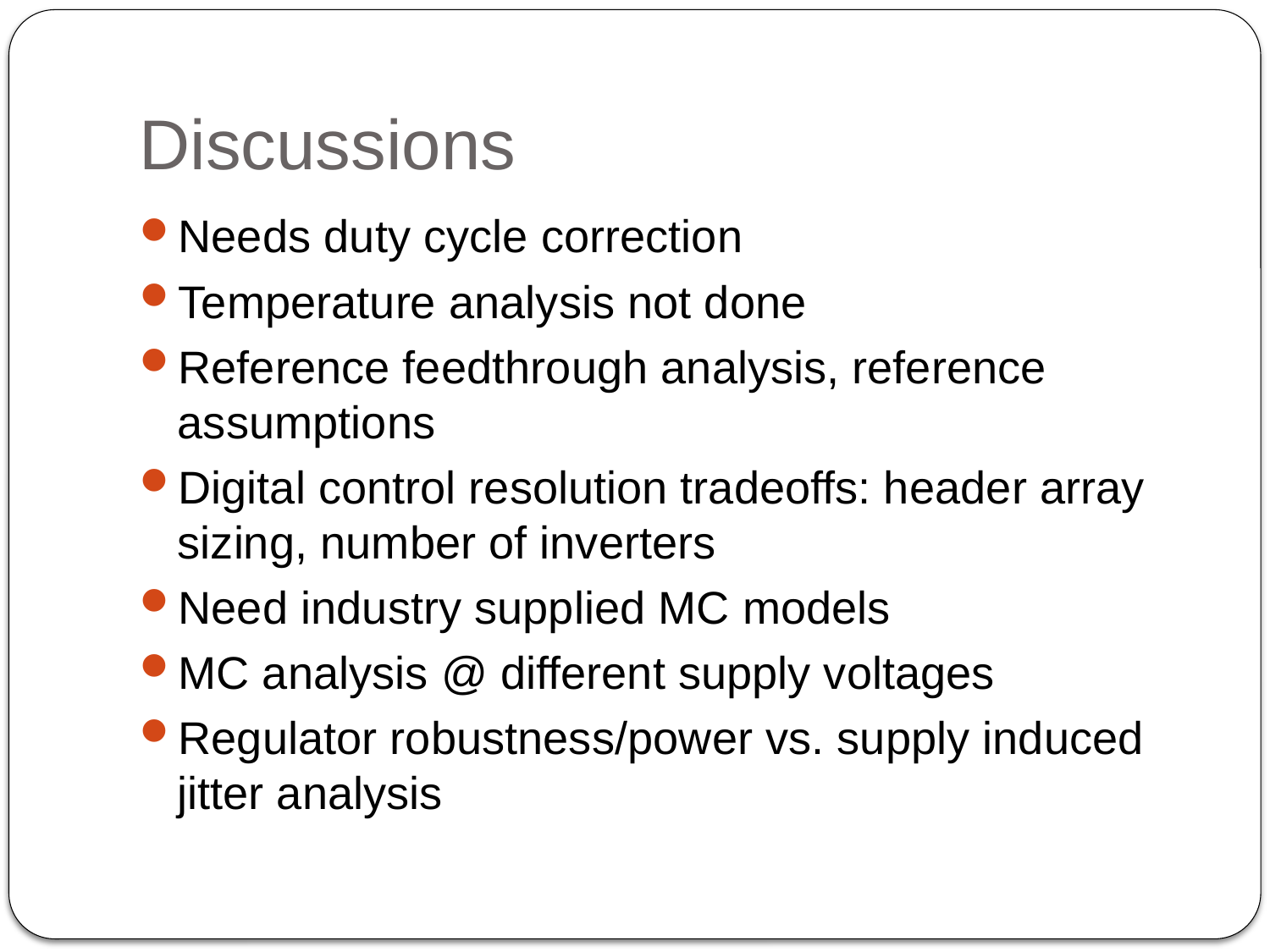

# Discussions
Needs duty cycle correction
Temperature analysis not done
Reference feedthrough analysis, reference assumptions
Digital control resolution tradeoffs: header array sizing, number of inverters
Need industry supplied MC models
MC analysis @ different supply voltages
Regulator robustness/power vs. supply induced jitter analysis